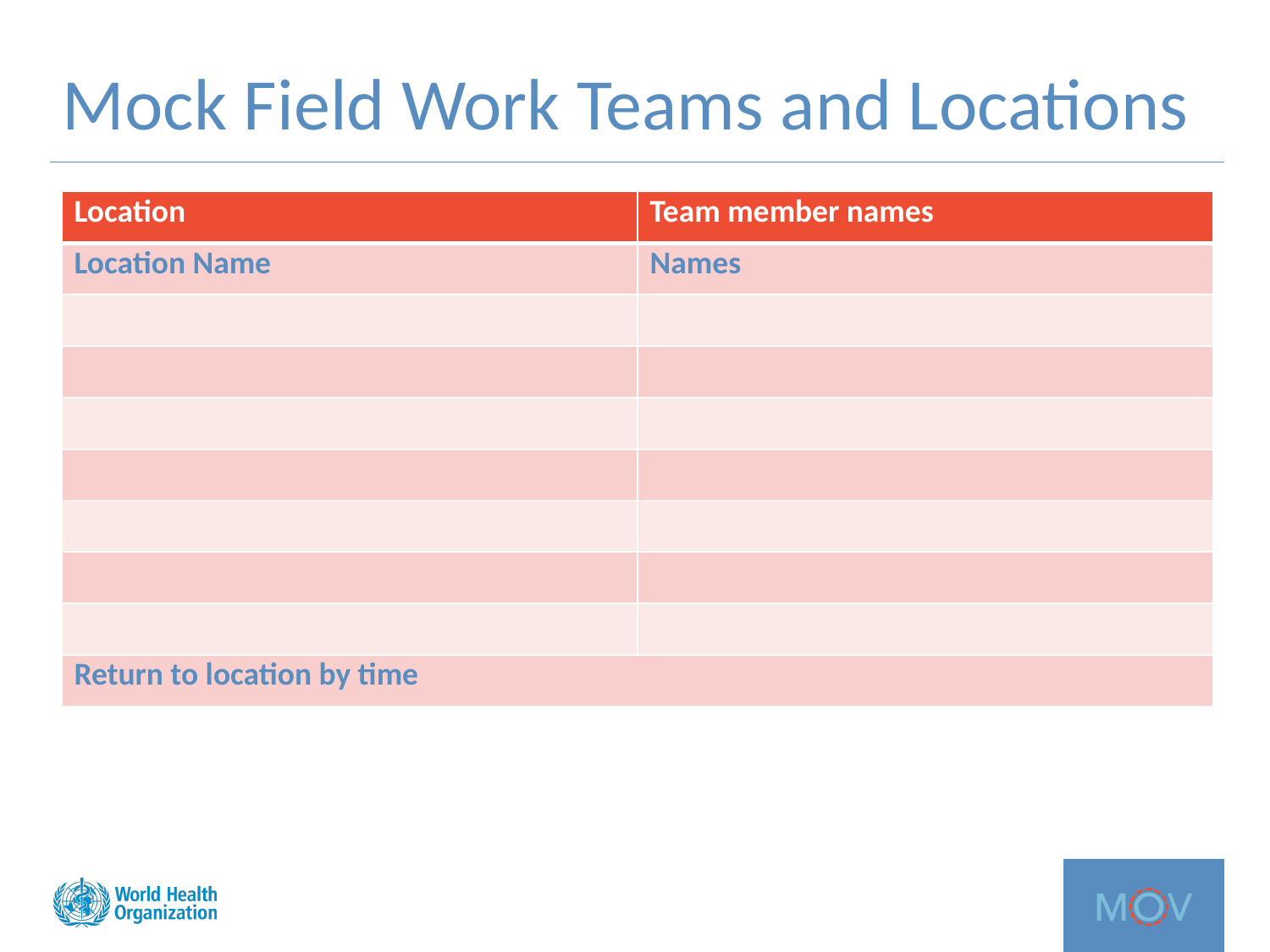

# Mock Field Work Teams and Locations
| Location | Team member names |
| --- | --- |
| Location Name | Names |
|  |  |
|  |  |
|  |  |
|  |  |
|  |  |
|  |  |
|  |  |
| Return to location by time |  |